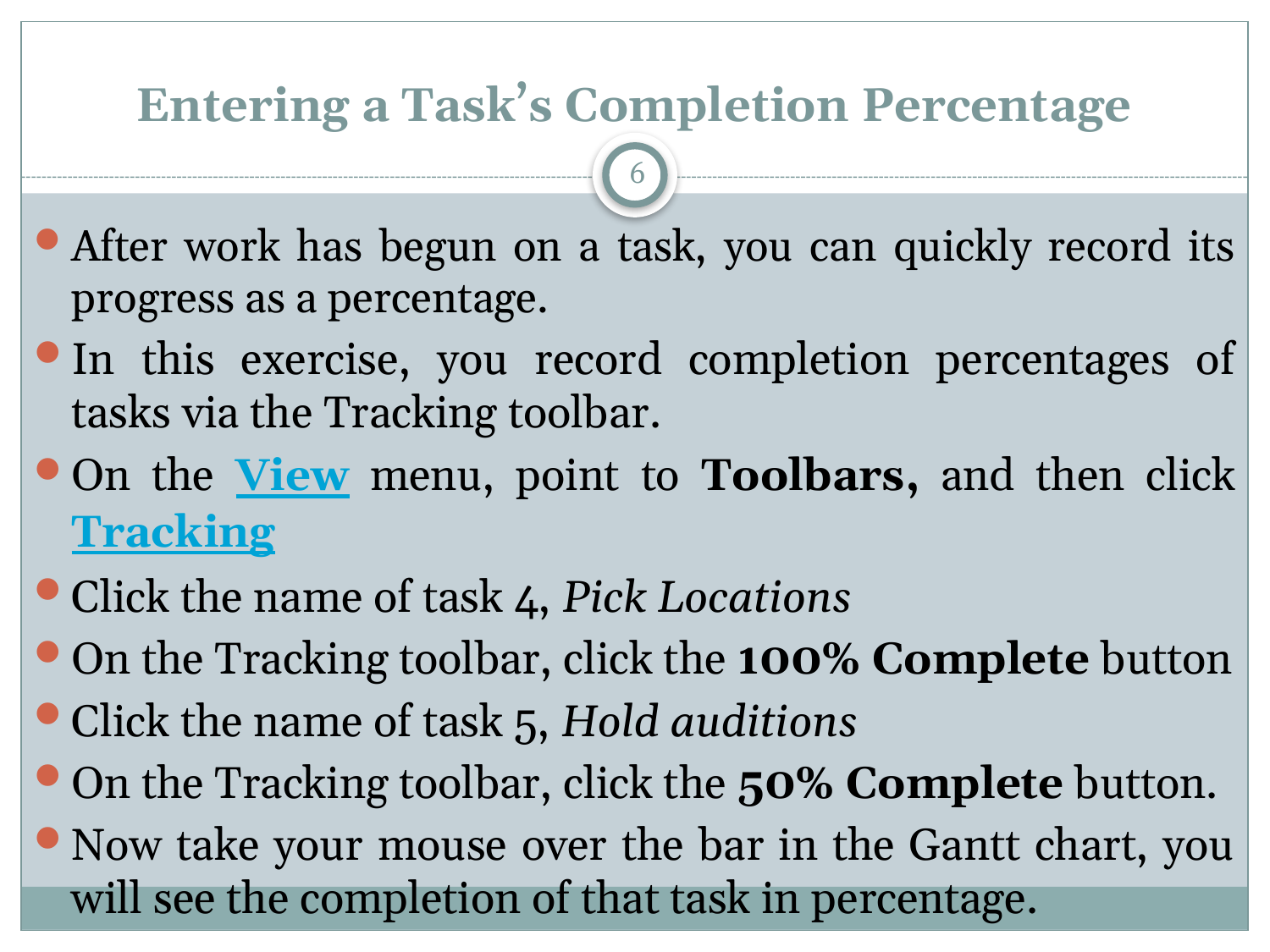

# Entering a Task’s Completion Percentage
6
After work has begun on a task, you can quickly record its progress as a percentage.
In this exercise, you record completion percentages of tasks via the Tracking toolbar.
On the View menu, point to Toolbars, and then click Tracking
Click the name of task 4, Pick Locations
On the Tracking toolbar, click the 100% Complete button
Click the name of task 5, Hold auditions
On the Tracking toolbar, click the 50% Complete button.
Now take your mouse over the bar in the Gantt chart, you will see the completion of that task in percentage.